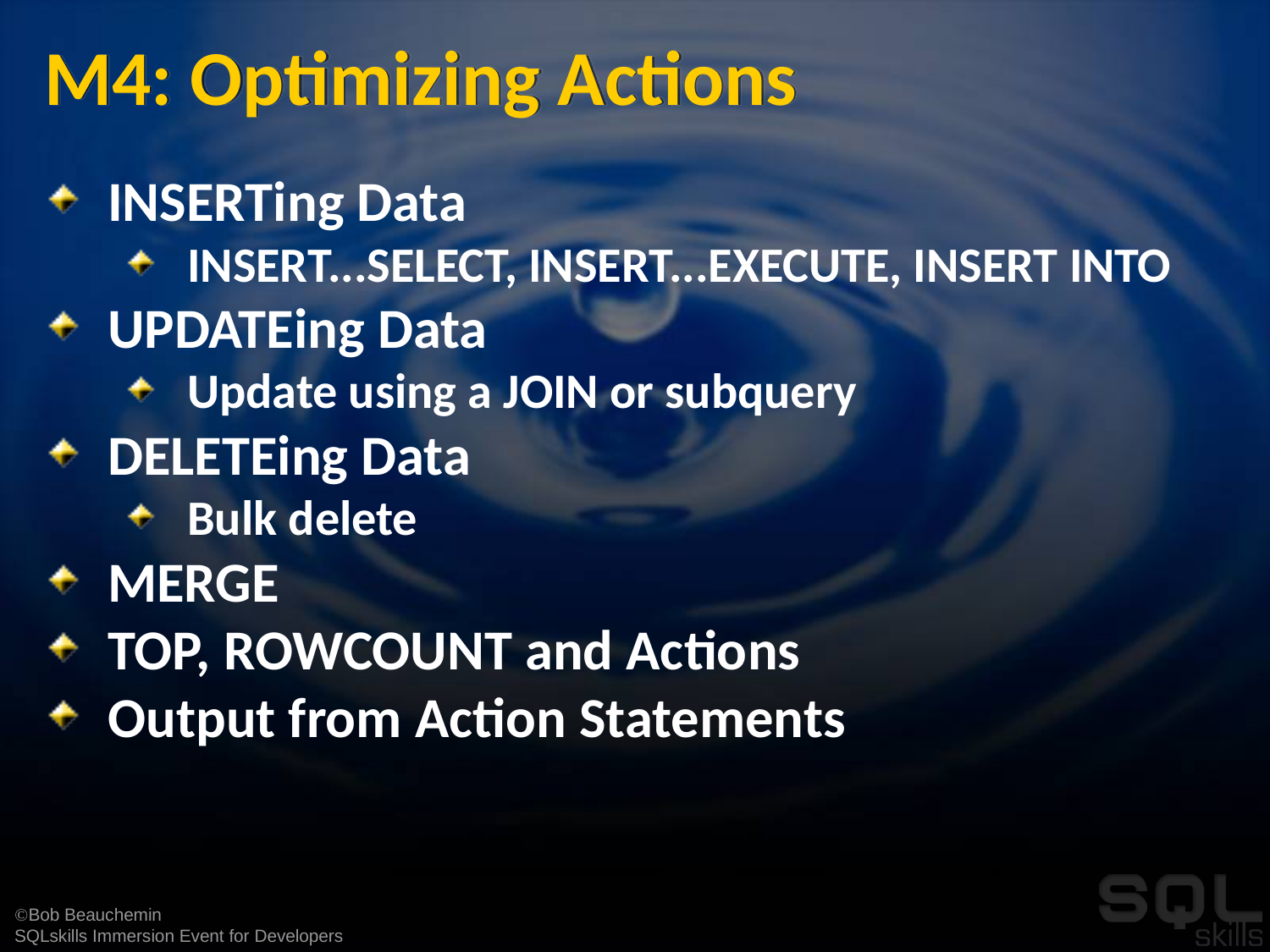

# M4: Optimizing Actions
INSERTing Data
INSERT...SELECT, INSERT...EXECUTE, INSERT INTO
UPDATEing Data
Update using a JOIN or subquery
DELETEing Data
Bulk delete
MERGE
TOP, ROWCOUNT and Actions
Output from Action Statements